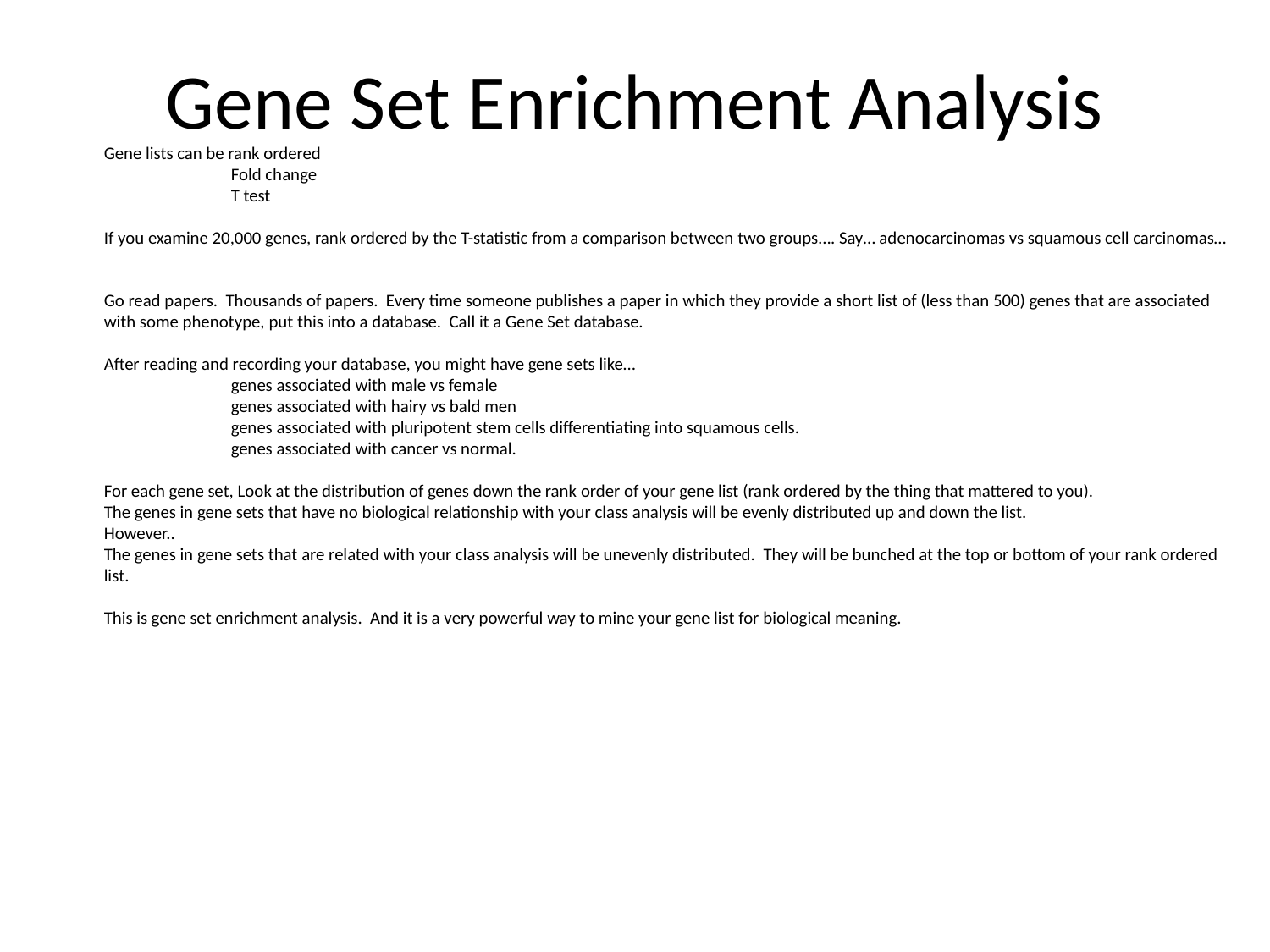

# Gene Set Enrichment Analysis
Gene lists can be rank ordered
	Fold change
	T test

If you examine 20,000 genes, rank ordered by the T-statistic from a comparison between two groups…. Say… adenocarcinomas vs squamous cell carcinomas…

Go read papers.  Thousands of papers.  Every time someone publishes a paper in which they provide a short list of (less than 500) genes that are associated with some phenotype, put this into a database.  Call it a Gene Set database.

After reading and recording your database, you might have gene sets like…
	genes associated with male vs female
	genes associated with hairy vs bald men
	genes associated with pluripotent stem cells differentiating into squamous cells.
	genes associated with cancer vs normal.

For each gene set, Look at the distribution of genes down the rank order of your gene list (rank ordered by the thing that mattered to you).
The genes in gene sets that have no biological relationship with your class analysis will be evenly distributed up and down the list.
However..
The genes in gene sets that are related with your class analysis will be unevenly distributed.  They will be bunched at the top or bottom of your rank ordered list.

This is gene set enrichment analysis.  And it is a very powerful way to mine your gene list for biological meaning.